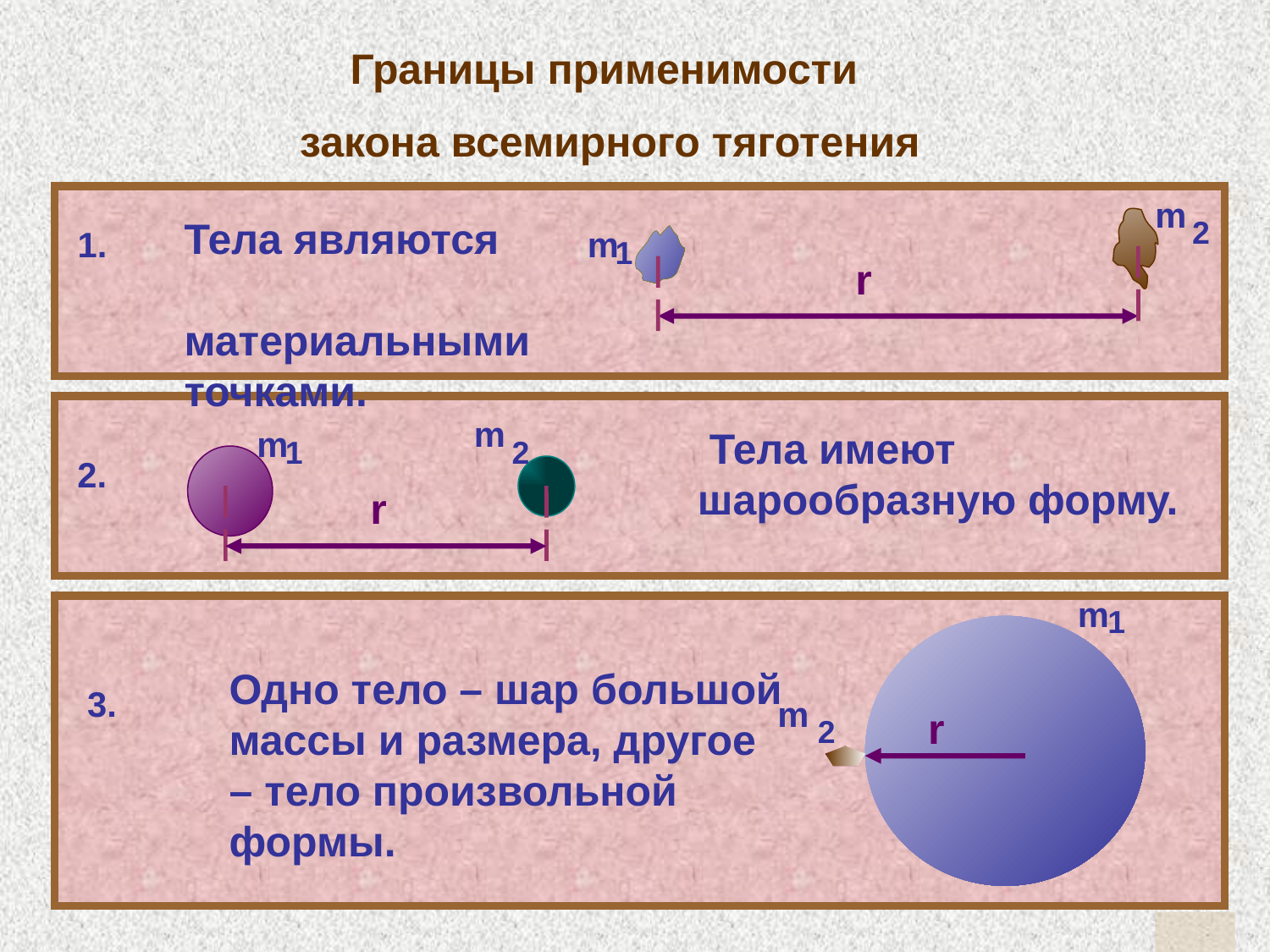

Границы применимости
закона всемирного тяготения

m
2
m
1

r

Тела являются    материальными точками.
1.

m
2
m
1
2.

r

 Тела имеют шарообразную форму.
m
1

m
2
r

Одно тело – шар большой массы и размера, другое – тело произвольной формы.
 3.